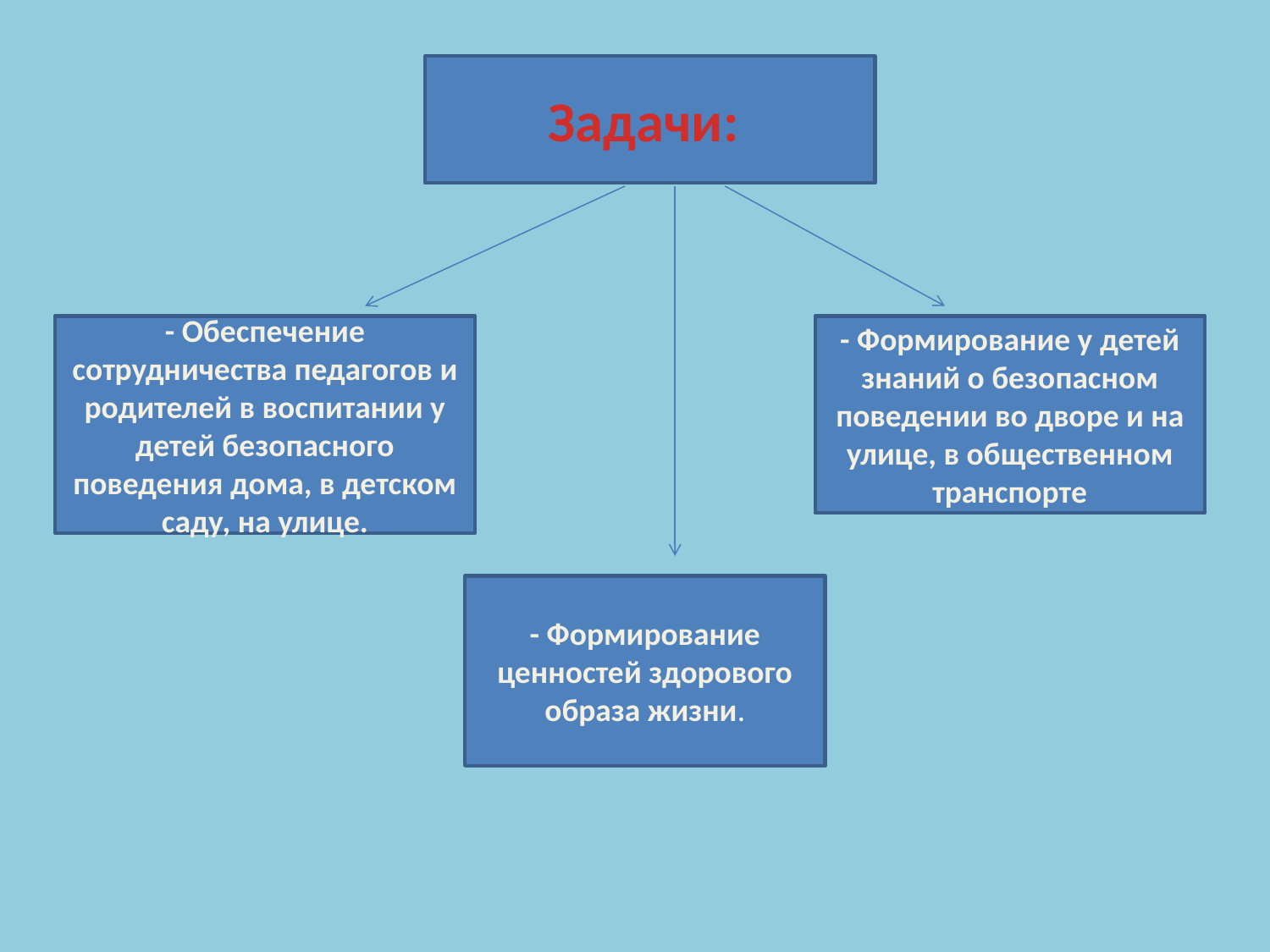

#
Задачи:
- Обеспечение сотрудничества педагогов и родителей в воспитании у детей безопасного поведения дома, в детском саду, на улице.
- Формирование у детей знаний о безопасном поведении во дворе и на улице, в общественном транспорте
- Формирование ценностей здорового образа жизни.